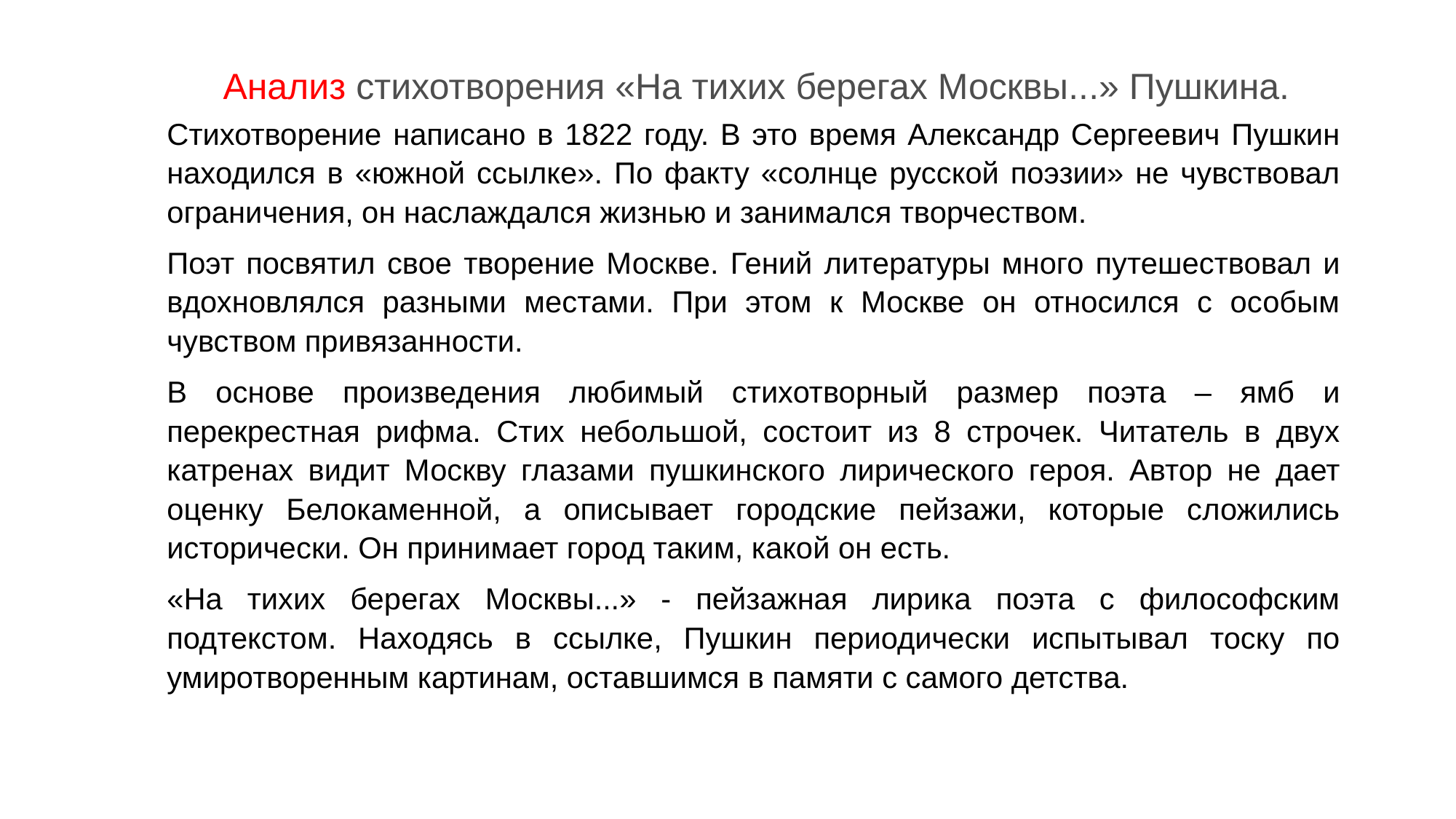

Анализ стихотворения «На тихих берегах Москвы...» Пушкина.
Стихотворение написано в 1822 году. В это время Александр Сергеевич Пушкин находился в «южной ссылке». По факту «солнце русской поэзии» не чувствовал ограничения, он наслаждался жизнью и занимался творчеством.
Поэт посвятил свое творение Москве. Гений литературы много путешествовал и вдохновлялся разными местами. При этом к Москве он относился с особым чувством привязанности.
В основе произведения любимый стихотворный размер поэта – ямб и перекрестная рифма. Стих небольшой, состоит из 8 строчек. Читатель в двух катренах видит Москву глазами пушкинского лирического героя. Автор не дает оценку Белокаменной, а описывает городские пейзажи, которые сложились исторически. Он принимает город таким, какой он есть.
«На тихих берегах Москвы...» - пейзажная лирика поэта с философским подтекстом. Находясь в ссылке, Пушкин периодически испытывал тоску по умиротворенным картинам, оставшимся в памяти с самого детства.